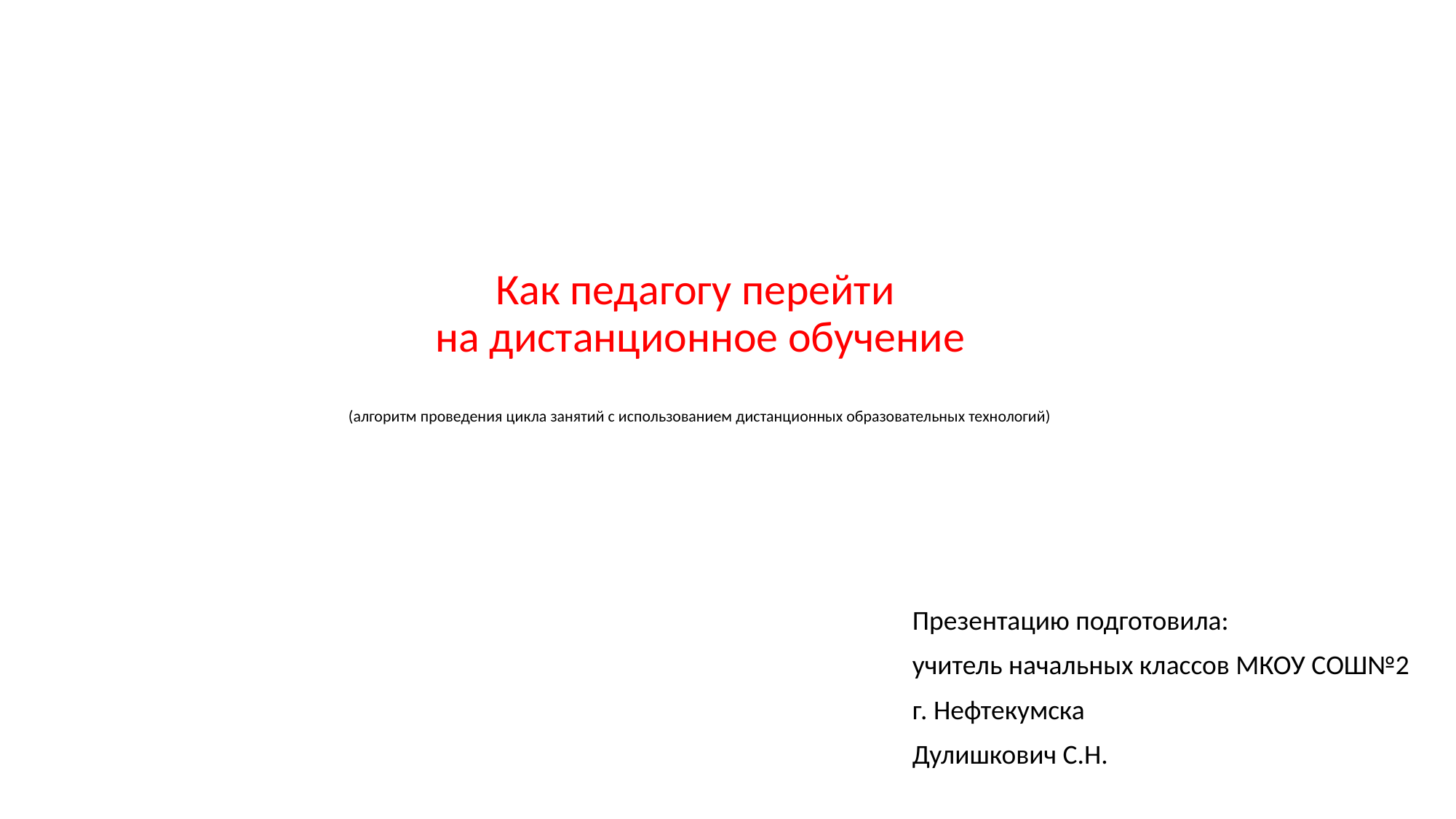

# Как педагогу перейти на дистанционное обучение (алгоритм проведения цикла занятий с использованием дистанционных образовательных технологий)
Презентацию подготовила:
учитель начальных классов МКОУ СОШ№2
г. Нефтекумска
Дулишкович С.Н.